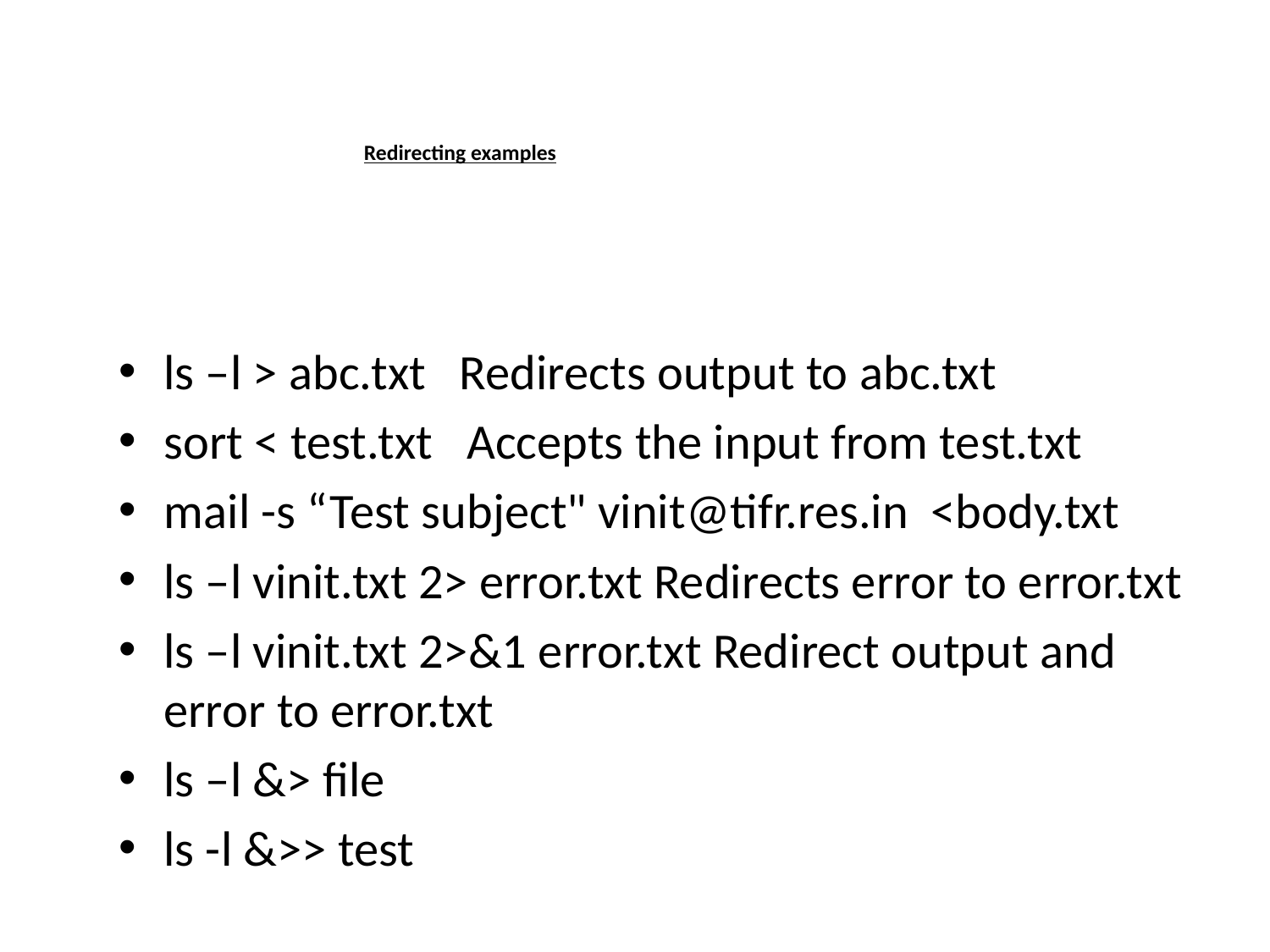

# Redirecting examples

ls –l > abc.txt   Redirects output to abc.txt
sort < test.txt   Accepts the input from test.txt
mail -s “Test subject" vinit@tifr.res.in  <body.txt
ls –l vinit.txt 2> error.txt Redirects error to error.txt
ls –l vinit.txt 2>&1 error.txt Redirect output and error to error.txt
ls –l &> file
ls -l &>> test